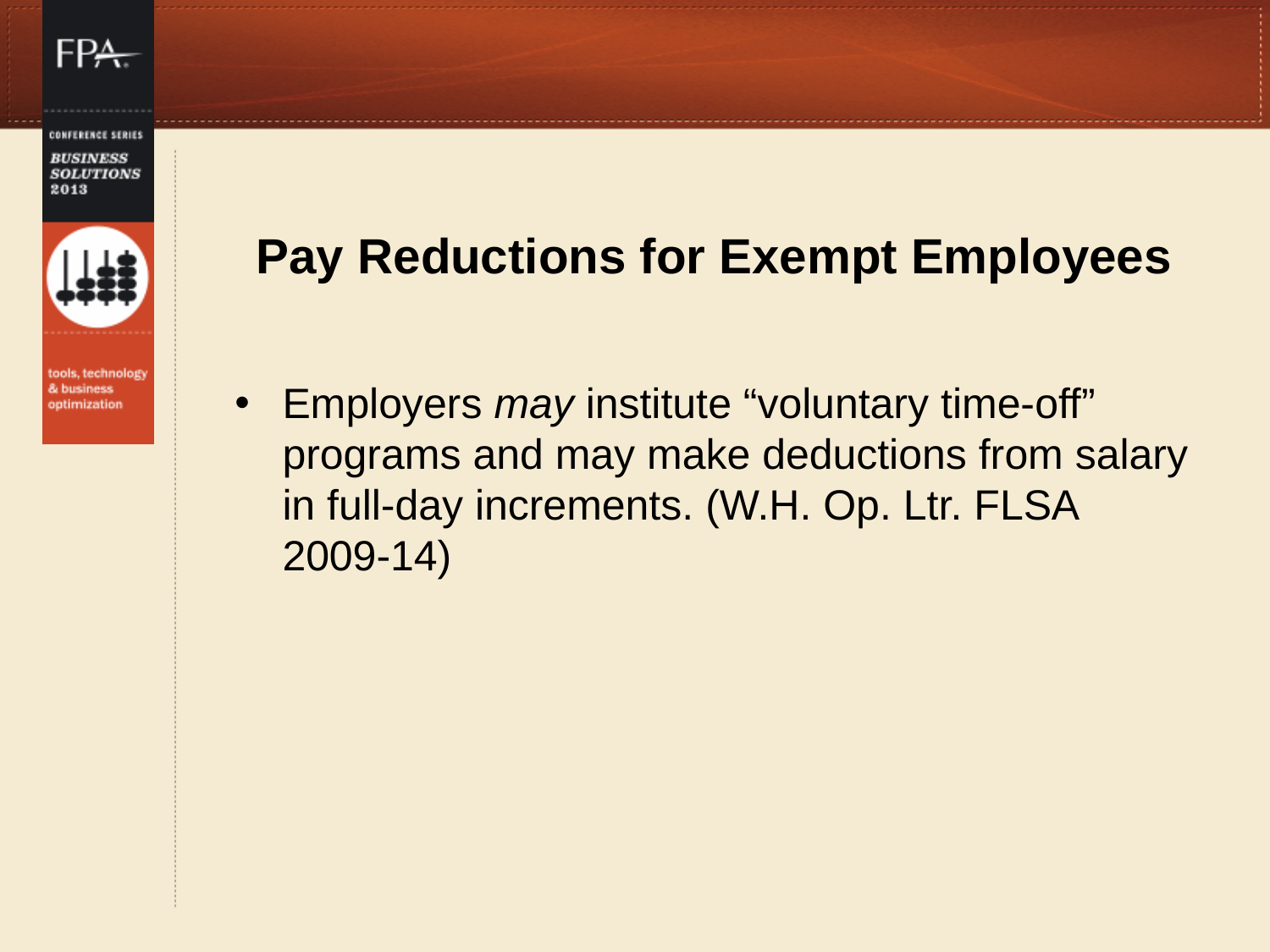

# Pay Reductions for Exempt Employees
Employers may institute “voluntary time-off” programs and may make deductions from salary in full-day increments. (W.H. Op. Ltr. FLSA 2009-14)